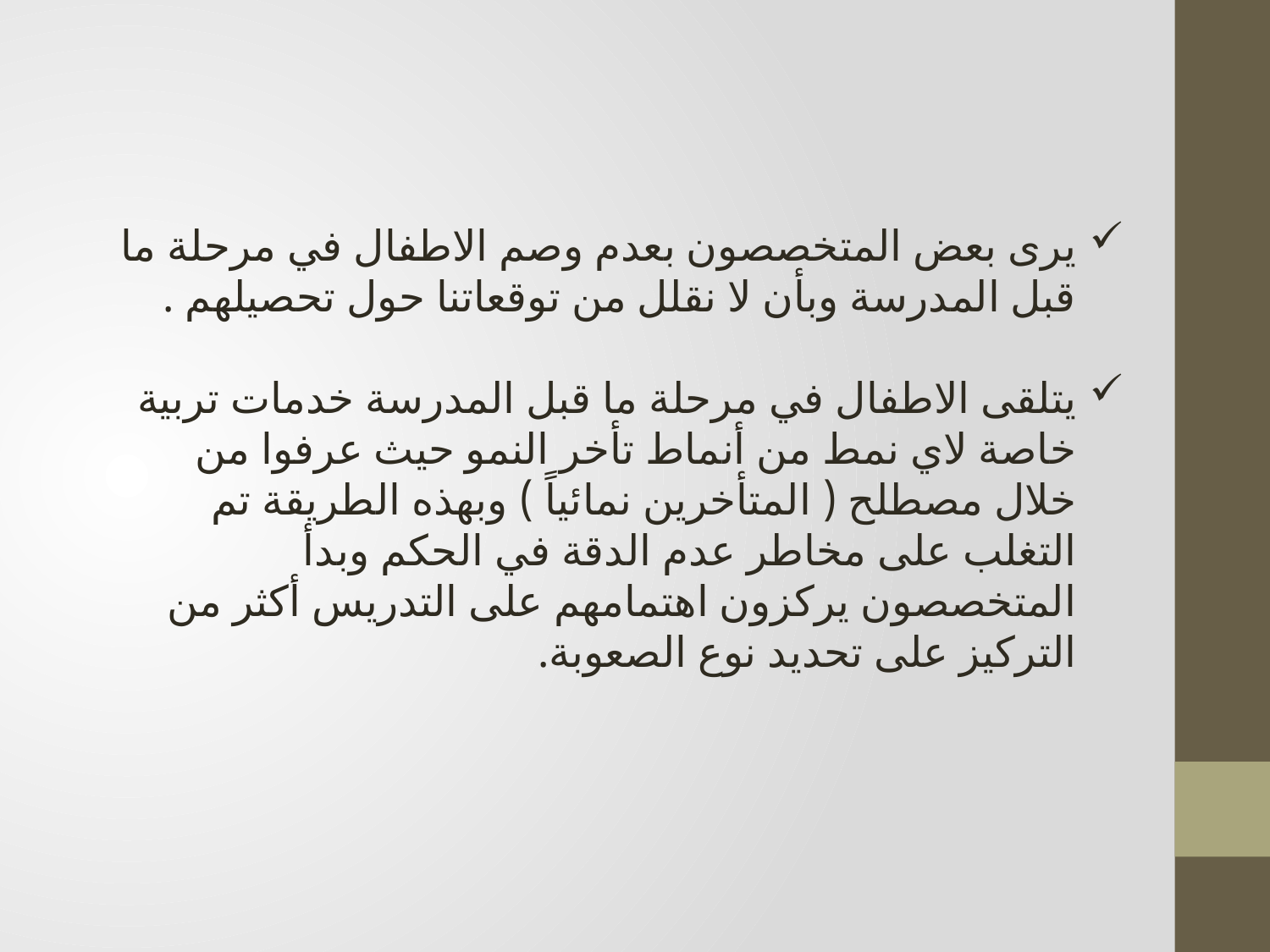

يرى بعض المتخصصون بعدم وصم الاطفال في مرحلة ما قبل المدرسة وبأن لا نقلل من توقعاتنا حول تحصيلهم .

يتلقى الاطفال في مرحلة ما قبل المدرسة خدمات تربية خاصة لاي نمط من أنماط تأخر النمو حيث عرفوا من خلال مصطلح ( المتأخرين نمائياً ) وبهذه الطريقة تم التغلب على مخاطر عدم الدقة في الحكم وبدأ المتخصصون يركزون اهتمامهم على التدريس أكثر من التركيز على تحديد نوع الصعوبة.